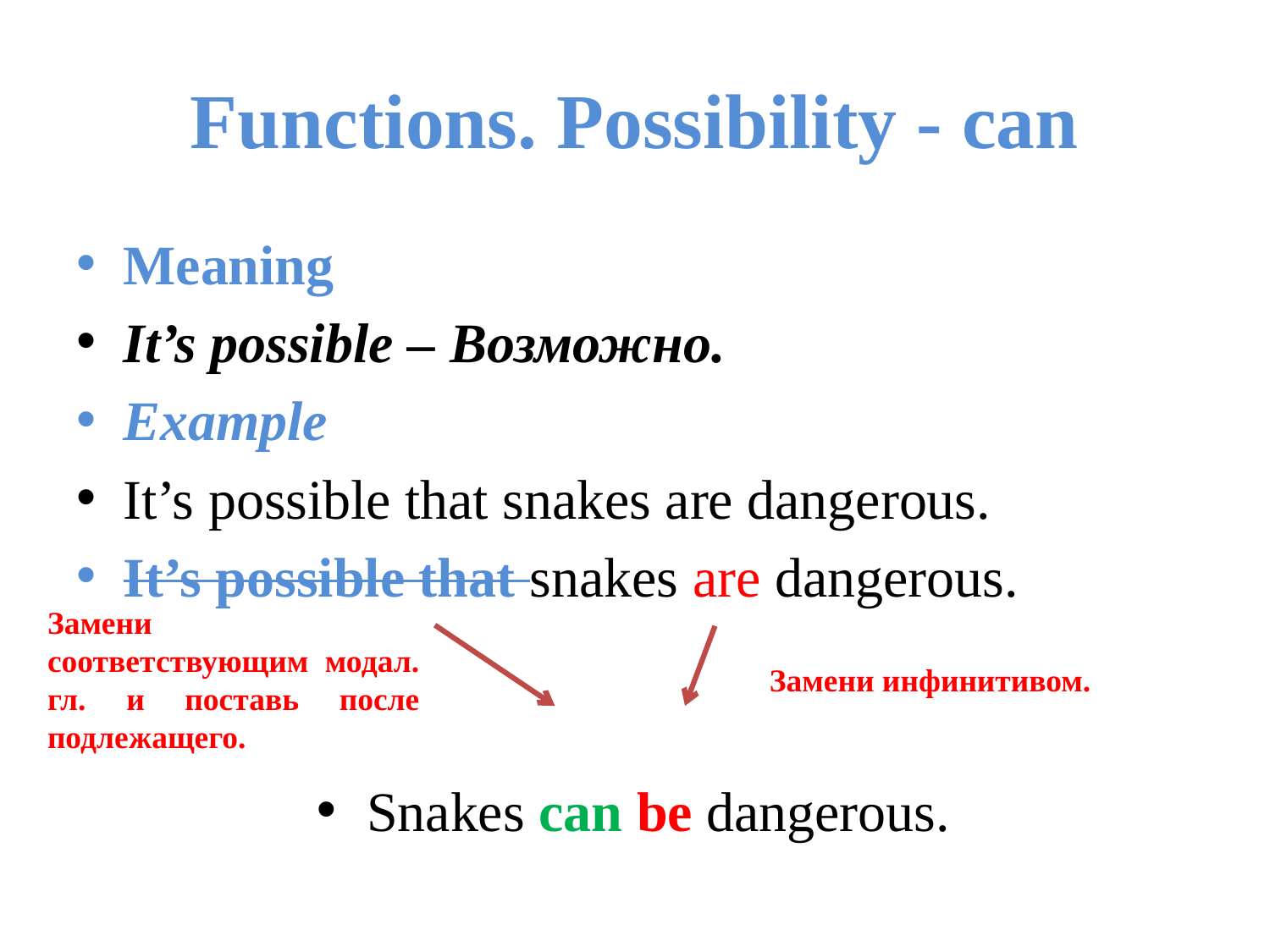

# Functions. Possibility - can
Meaning
It’s possible – Возможно.
Example
It’s possible that snakes are dangerous.
It’s possible that snakes are dangerous.

Snakes can be dangerous.
Замени соответствующим модал. гл. и поставь после подлежащего.
Замени инфинитивом.